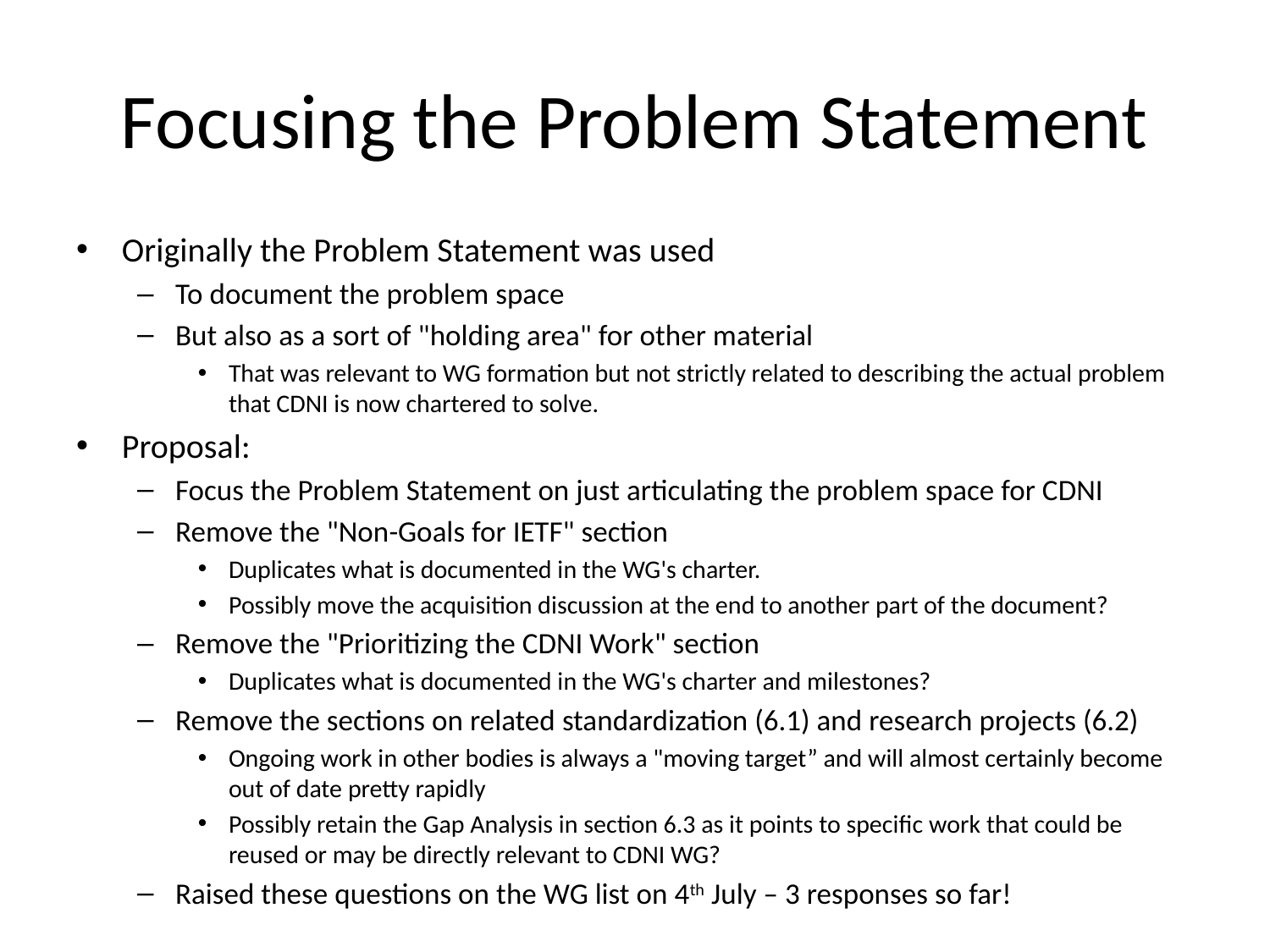

# Focusing the Problem Statement
Originally the Problem Statement was used
To document the problem space
But also as a sort of "holding area" for other material
That was relevant to WG formation but not strictly related to describing the actual problem that CDNI is now chartered to solve.
Proposal:
Focus the Problem Statement on just articulating the problem space for CDNI
Remove the "Non-Goals for IETF" section
Duplicates what is documented in the WG's charter.
Possibly move the acquisition discussion at the end to another part of the document?
Remove the "Prioritizing the CDNI Work" section
Duplicates what is documented in the WG's charter and milestones?
Remove the sections on related standardization (6.1) and research projects (6.2)
Ongoing work in other bodies is always a "moving target” and will almost certainly become out of date pretty rapidly
Possibly retain the Gap Analysis in section 6.3 as it points to specific work that could be reused or may be directly relevant to CDNI WG?
Raised these questions on the WG list on 4th July – 3 responses so far!